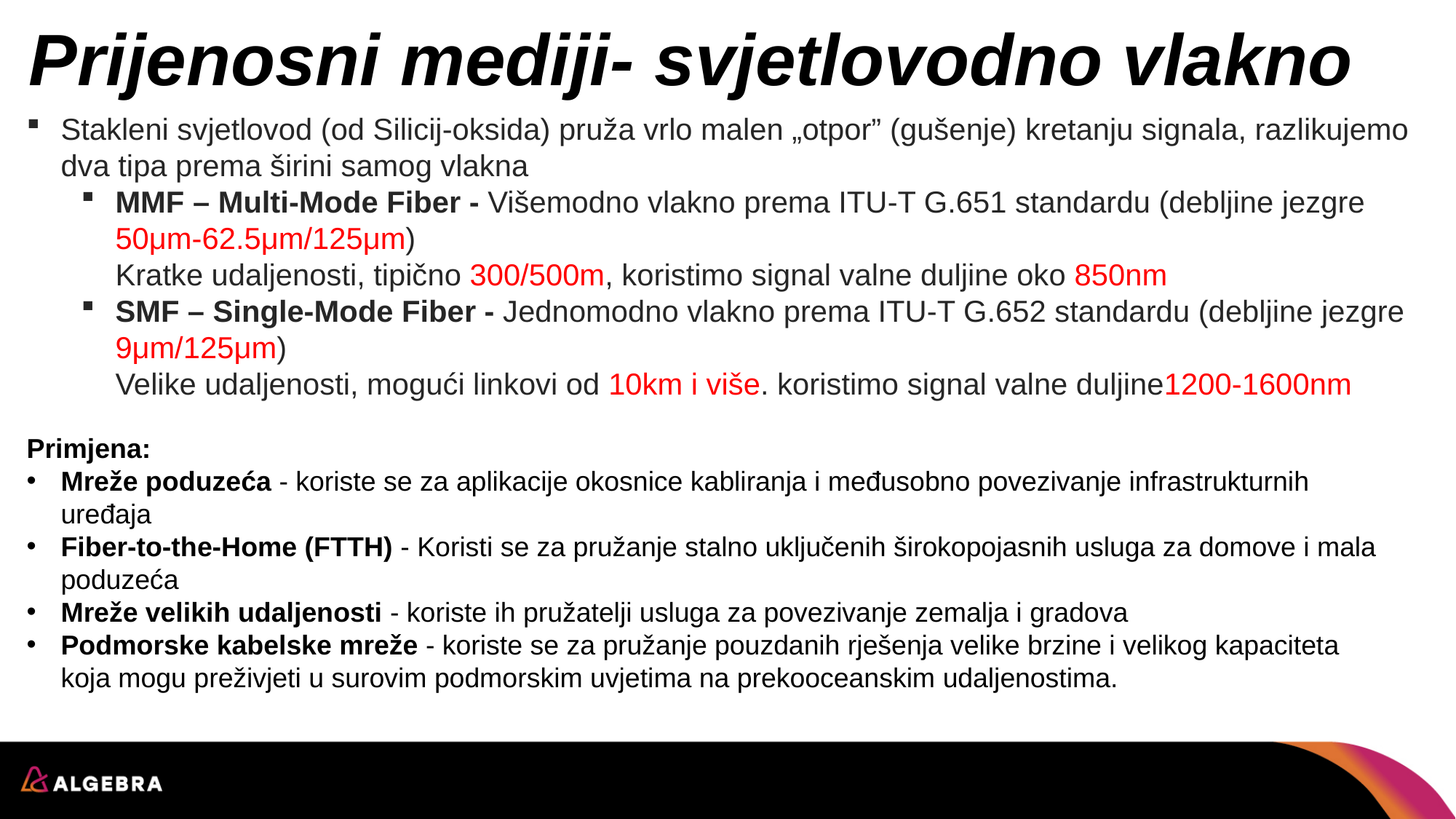

# Prijenosni mediji- svjetlovodno vlakno
Stakleni svjetlovod (od Silicij-oksida) pruža vrlo malen „otpor” (gušenje) kretanju signala, razlikujemo dva tipa prema širini samog vlakna
MMF – Multi-Mode Fiber - Višemodno vlakno prema ITU-T G.651 standardu (debljine jezgre 50μm-62.5μm/125μm)
Kratke udaljenosti, tipično 300/500m, koristimo signal valne duljine oko 850nm
SMF – Single-Mode Fiber - Jednomodno vlakno prema ITU-T G.652 standardu (debljine jezgre 9μm/125μm)
Velike udaljenosti, mogući linkovi od 10km i više. koristimo signal valne duljine1200-1600nm
Primjena:
Mreže poduzeća - koriste se za aplikacije okosnice kabliranja i međusobno povezivanje infrastrukturnih uređaja
Fiber-to-the-Home (FTTH) - Koristi se za pružanje stalno uključenih širokopojasnih usluga za domove i mala poduzeća
Mreže velikih udaljenosti - koriste ih pružatelji usluga za povezivanje zemalja i gradova
Podmorske kabelske mreže - koriste se za pružanje pouzdanih rješenja velike brzine i velikog kapaciteta koja mogu preživjeti u surovim podmorskim uvjetima na prekooceanskim udaljenostima.